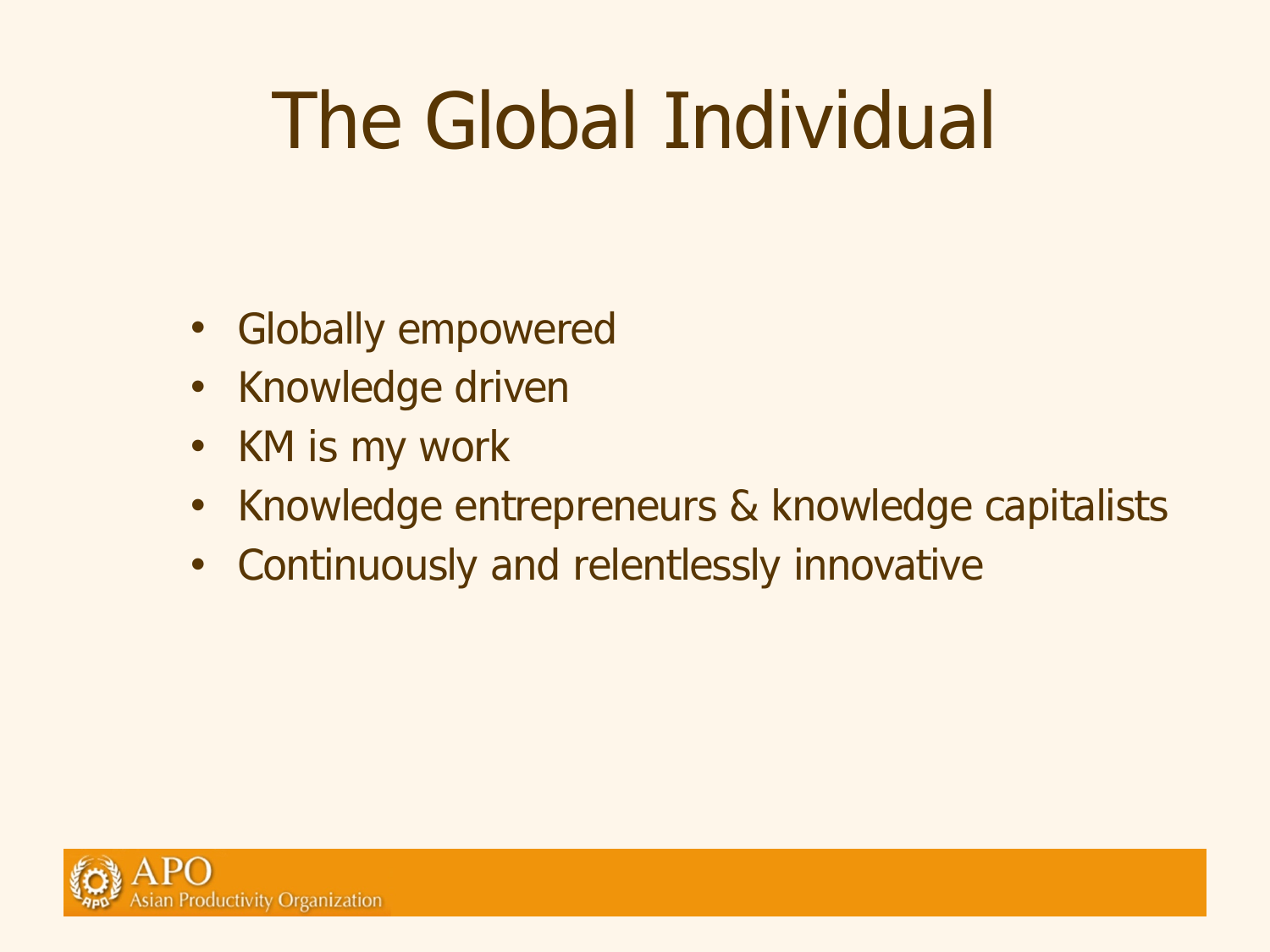

# The Global Individual

Globally empowered
Knowledge driven
KM is my work
Knowledge entrepreneurs & knowledge capitalists
Continuously and relentlessly innovative